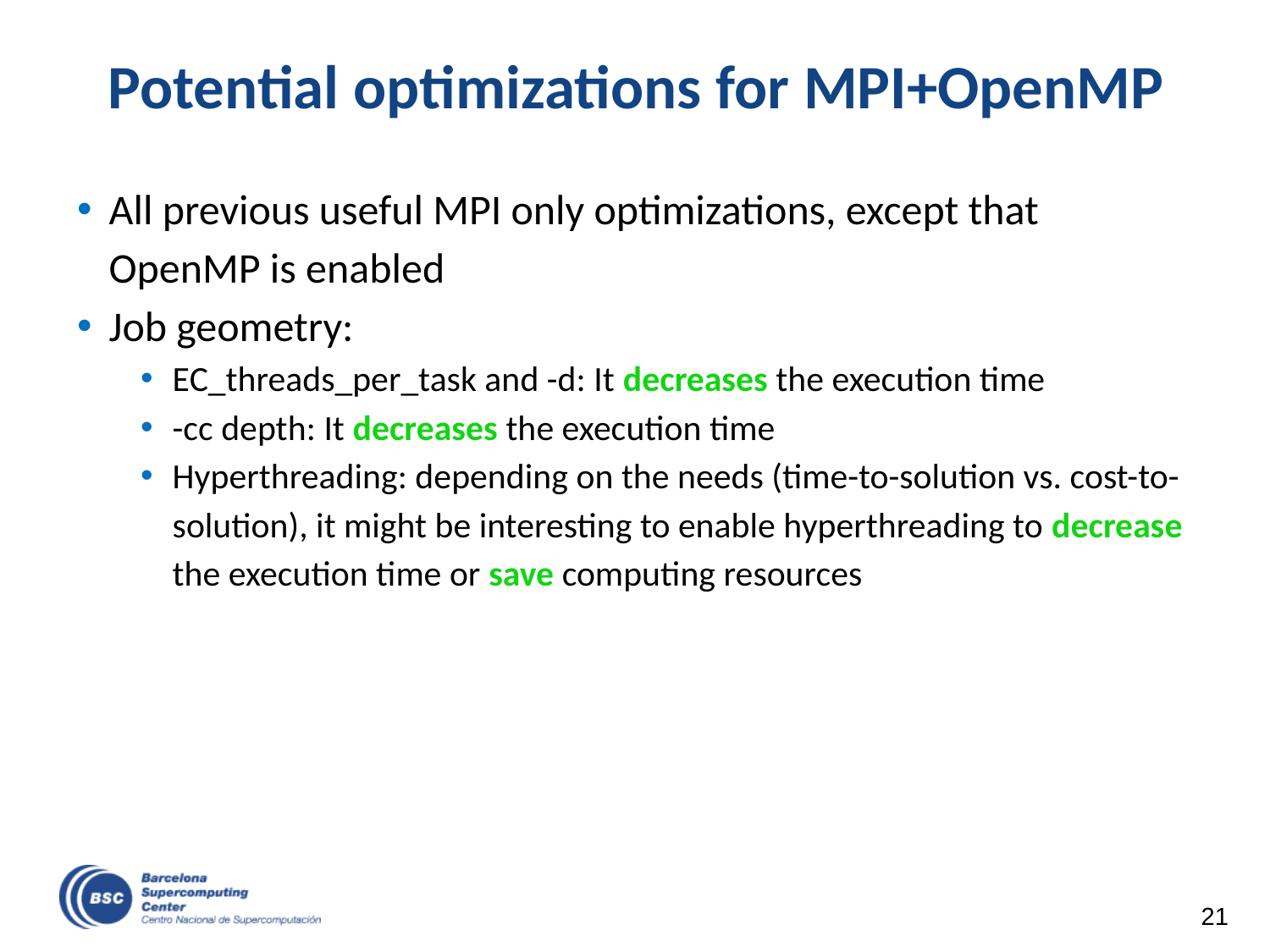

# Potential optimizations for MPI+OpenMP
All previous useful MPI only optimizations, except that OpenMP is enabled
Job geometry:
EC_threads_per_task and -d: It decreases the execution time
-cc depth: It decreases the execution time
Hyperthreading: depending on the needs (time-to-solution vs. cost-to-solution), it might be interesting to enable hyperthreading to decrease the execution time or save computing resources
21